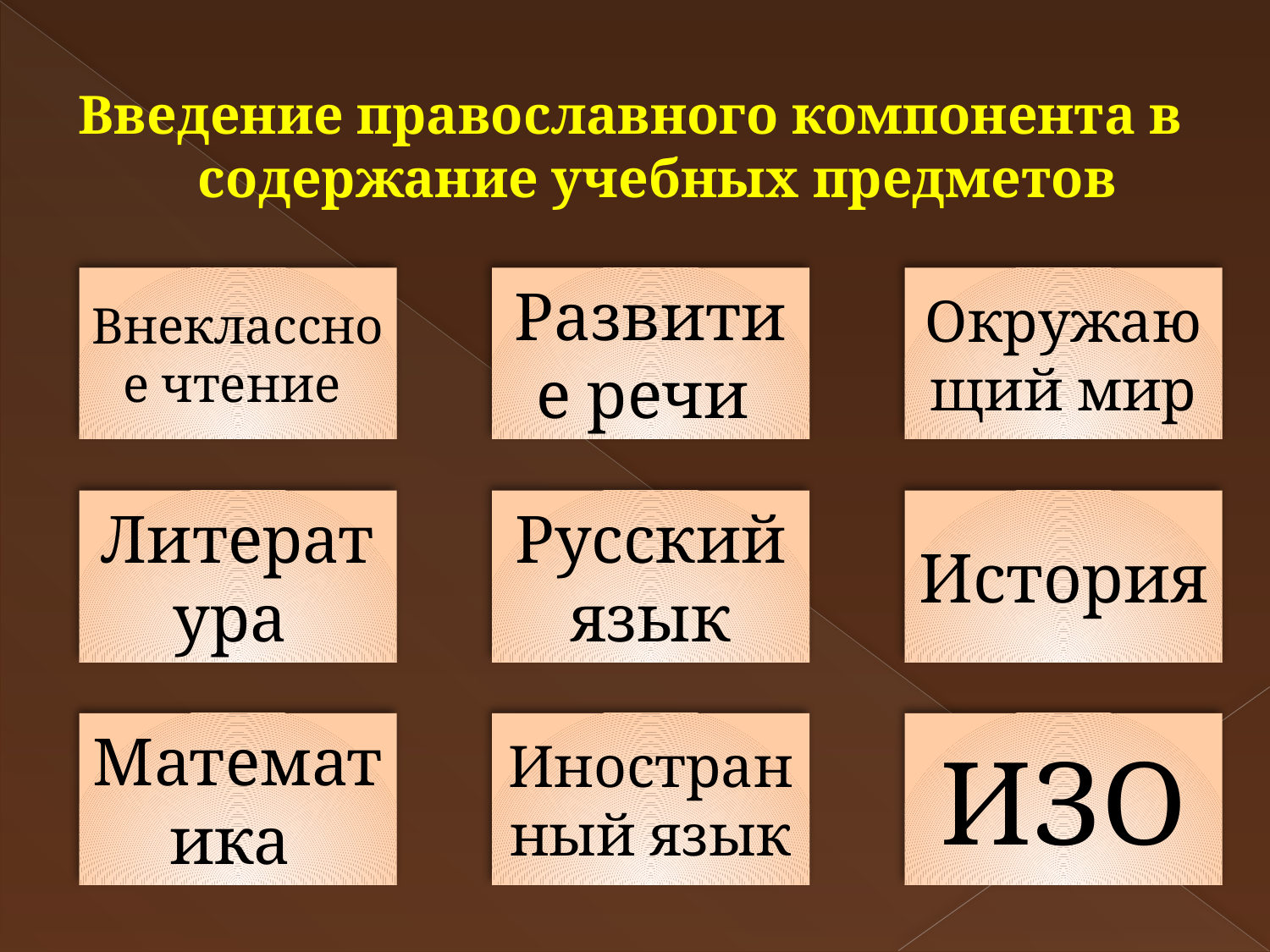

# Введение православного компонента в содержание учебных предметов
Внеклассное чтение
Развитие речи
Окружающий мир
Литература
История
Математика
Иностранный язык
ИЗО
Русский язык